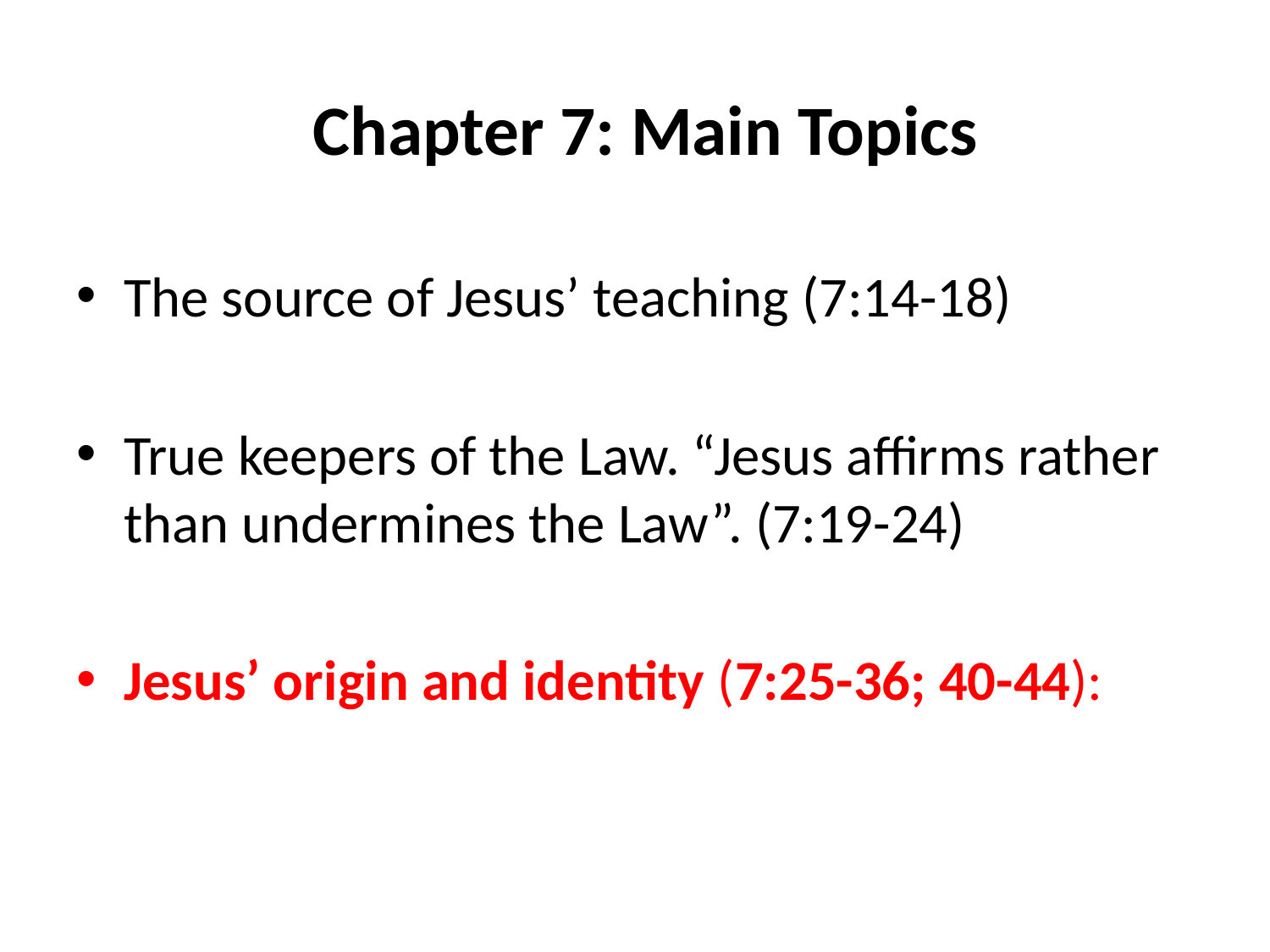

# Chapter 7: Main Topics
The source of Jesus’ teaching (7:14-18)

True keepers of the Law. “Jesus affirms rather than undermines the Law”. (7:19-24)

Jesus’ origin and identity (7:25-36; 40-44):